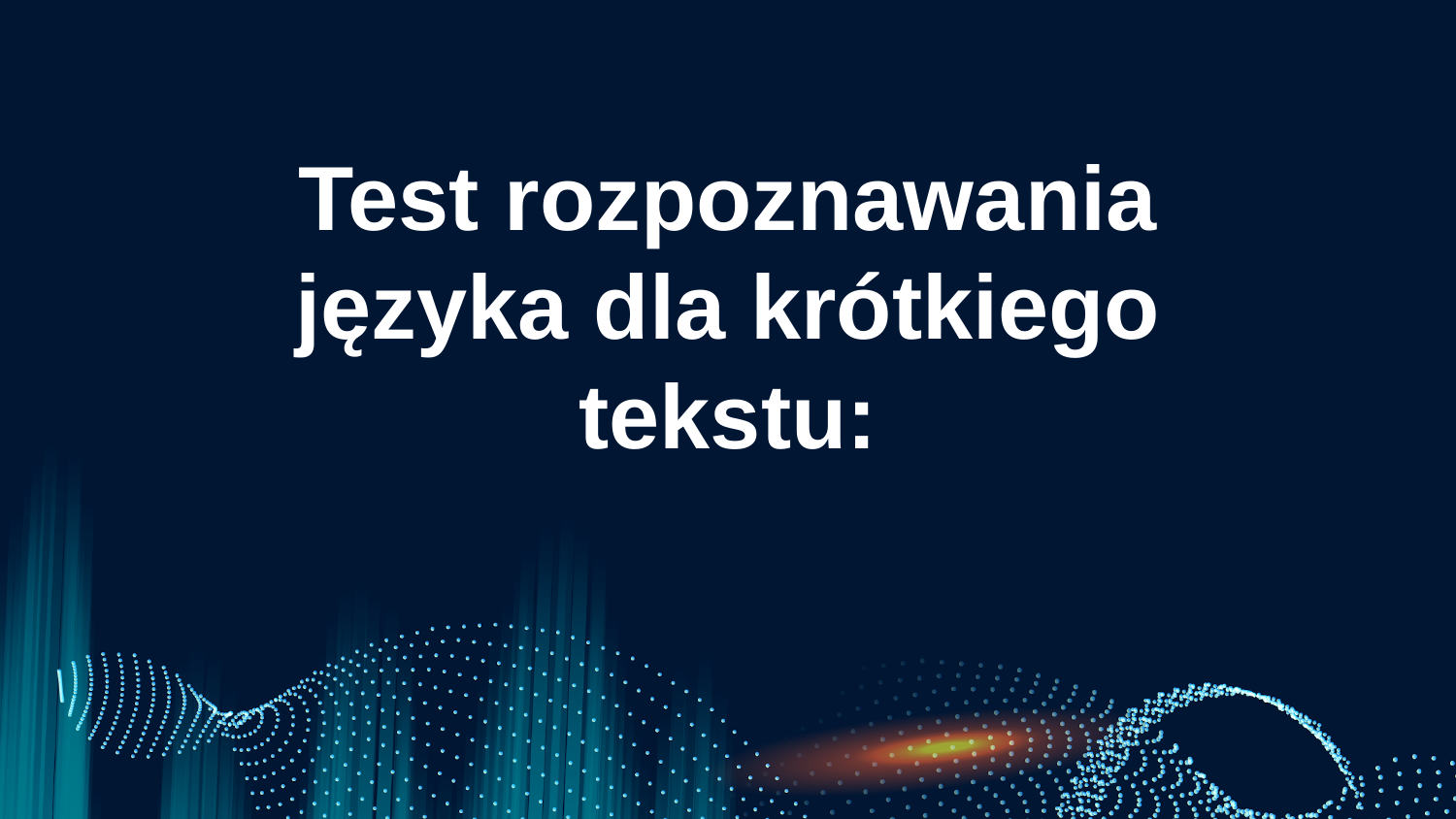

# Test rozpoznawania języka dla krótkiego tekstu: